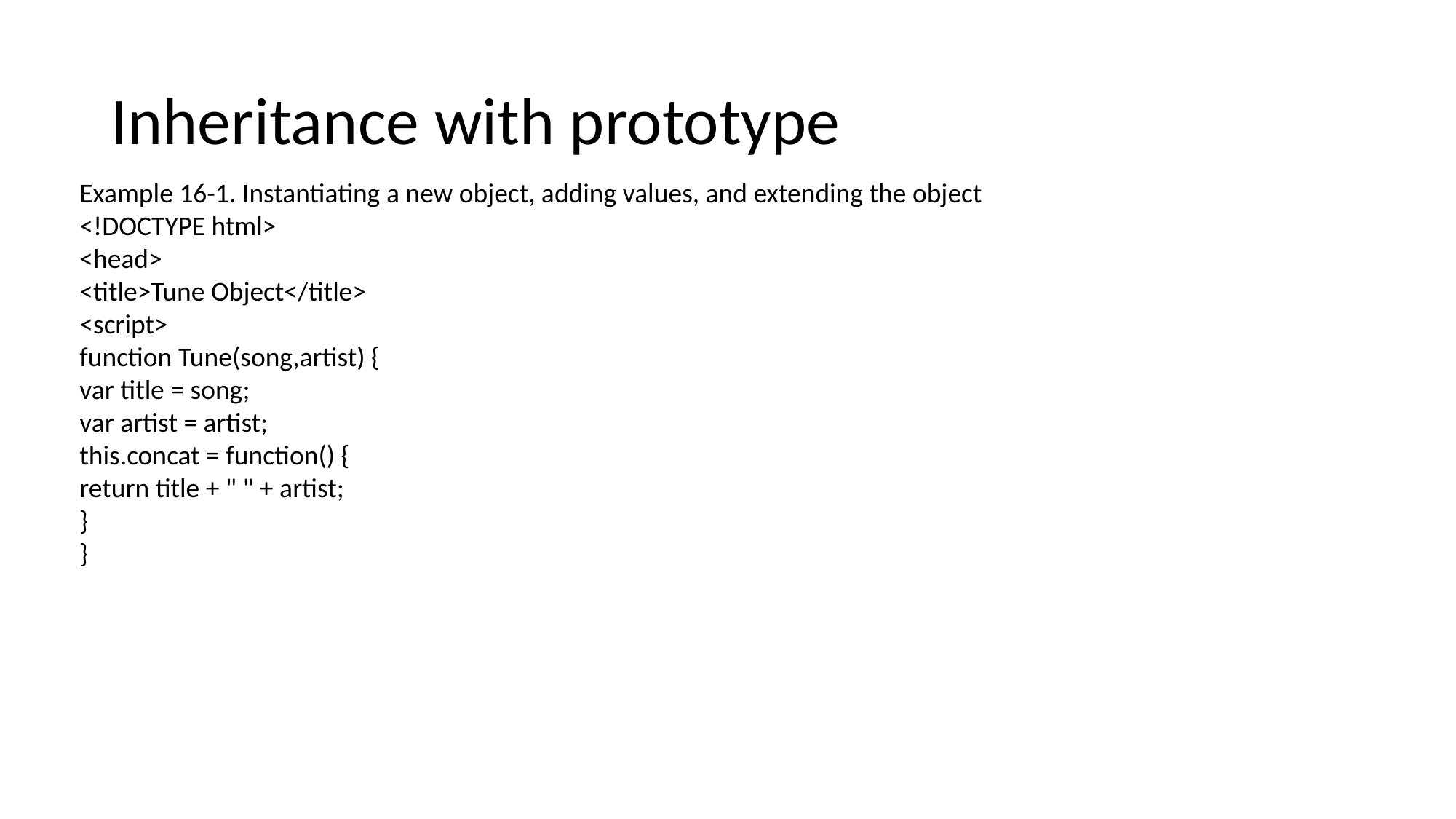

# Inheritance with prototype
Example 16-1. Instantiating a new object, adding values, and extending the object
<!DOCTYPE html>
<head>
<title>Tune Object</title>
<script>
function Tune(song,artist) {
var title = song;
var artist = artist;
this.concat = function() {
return title + " " + artist;
}
}